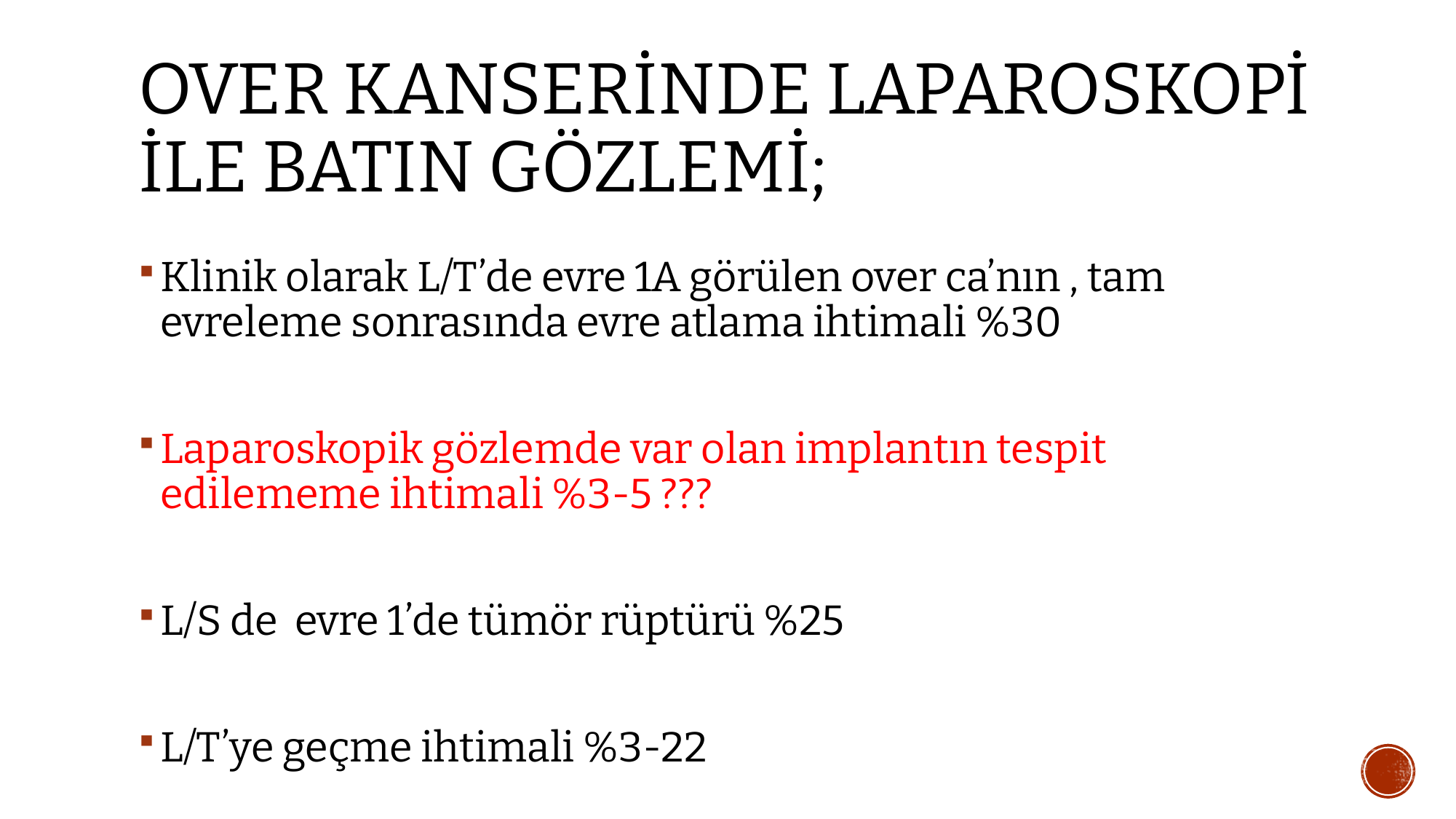

# Over kanserİnde Laparoskopİ İle batIn gözlemİ;
Klinik olarak L/T’de evre 1A görülen over ca’nın , tam evreleme sonrasında evre atlama ihtimali %30

Laparoskopik gözlemde var olan implantın tespit edilememe ihtimali %3-5 ???

L/S de  evre 1’de tümör rüptürü %25

L/T’ye geçme ihtimali %3-22